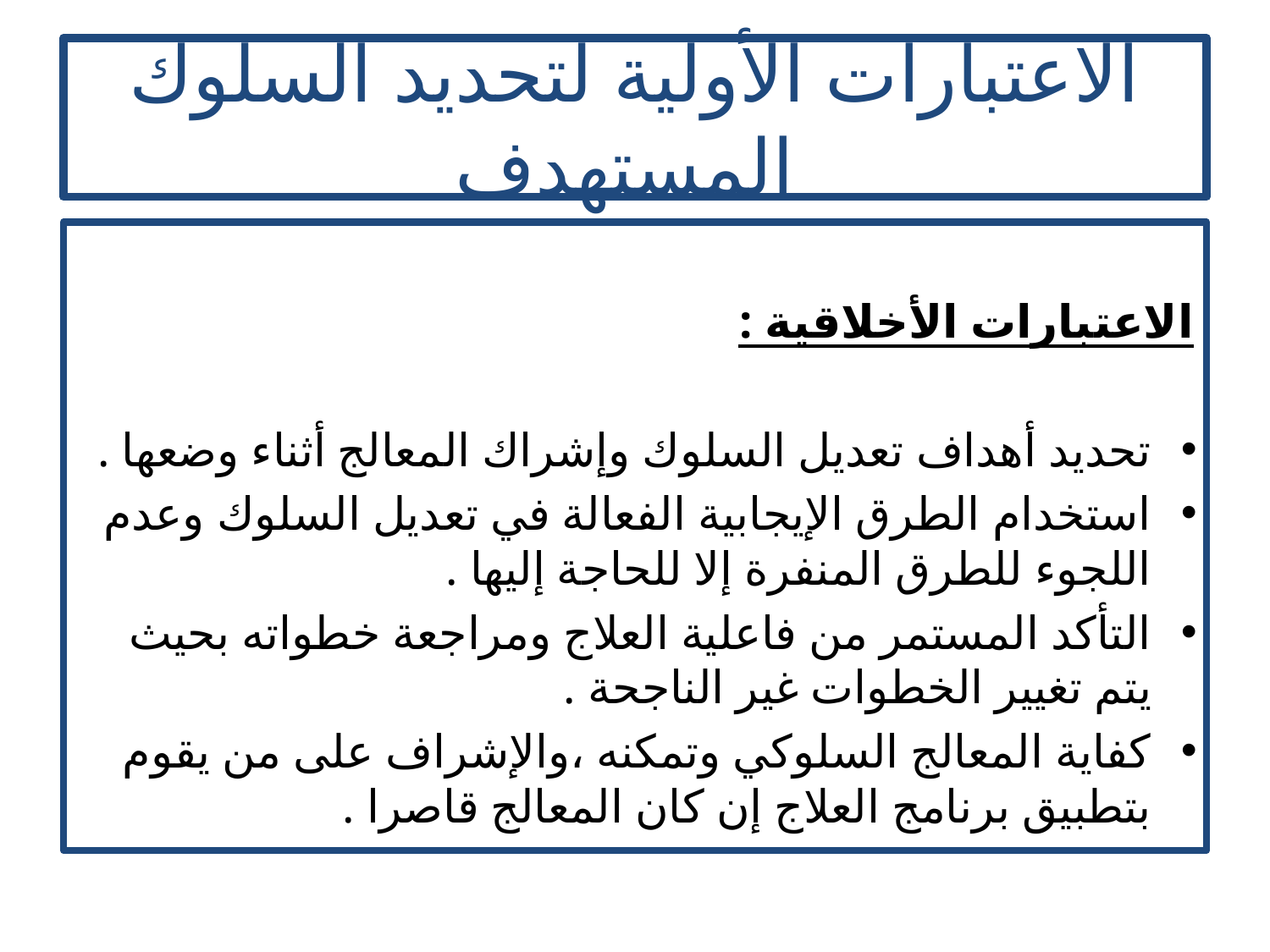

# الاعتبارات الأولية لتحديد السلوك المستهدف

الاعتبارات الأخلاقية :

تحديد أهداف تعديل السلوك وإشراك المعالج أثناء وضعها .
استخدام الطرق الإيجابية الفعالة في تعديل السلوك وعدم اللجوء للطرق المنفرة إلا للحاجة إليها .
التأكد المستمر من فاعلية العلاج ومراجعة خطواته بحيث يتم تغيير الخطوات غير الناجحة .
كفاية المعالج السلوكي وتمكنه ،والإشراف على من يقوم بتطبيق برنامج العلاج إن كان المعالج قاصرا .